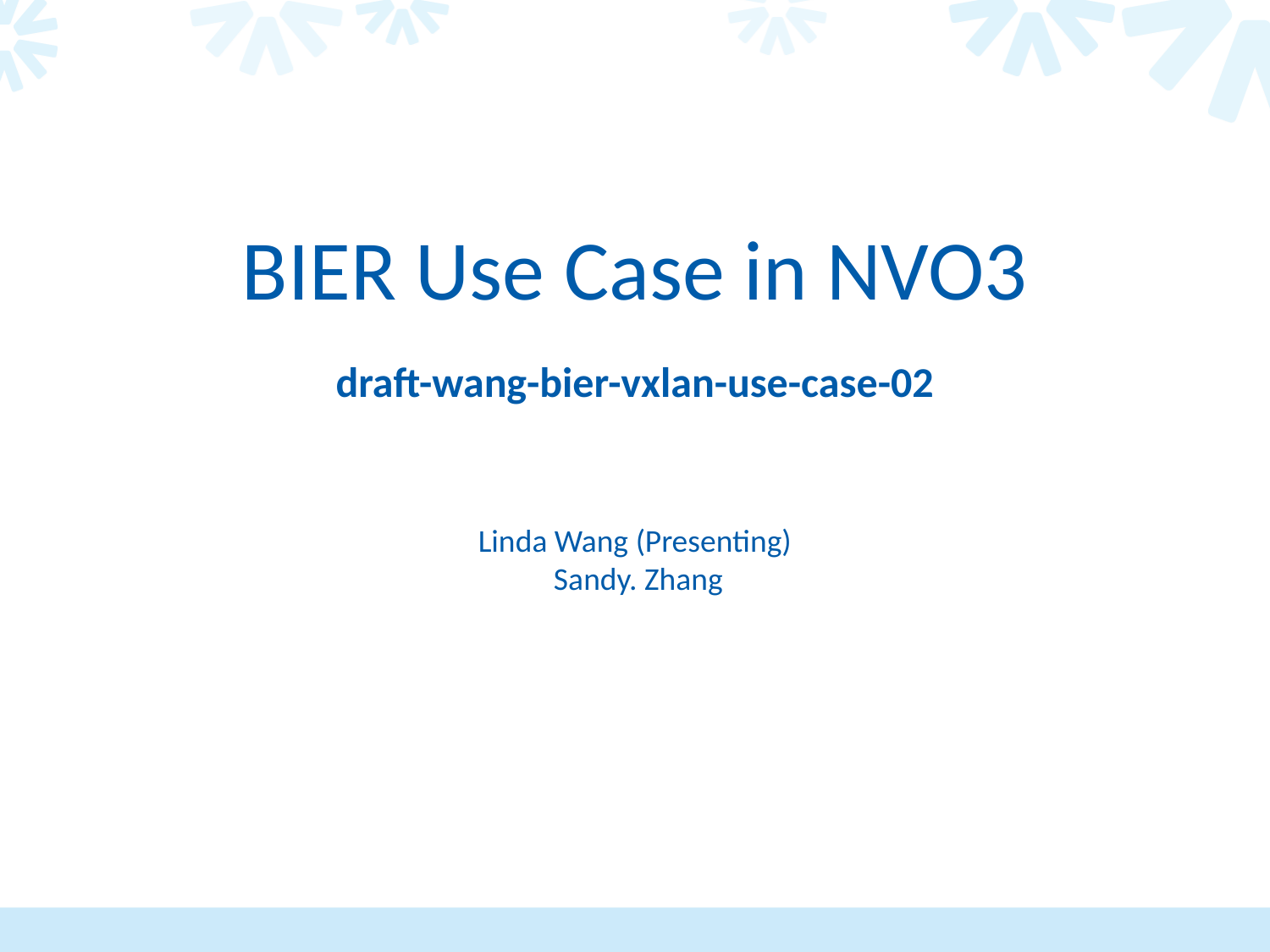

# BIER Use Case in NVO3 draft-wang-bier-vxlan-use-case-02 Linda Wang (Presenting) Sandy. Zhang